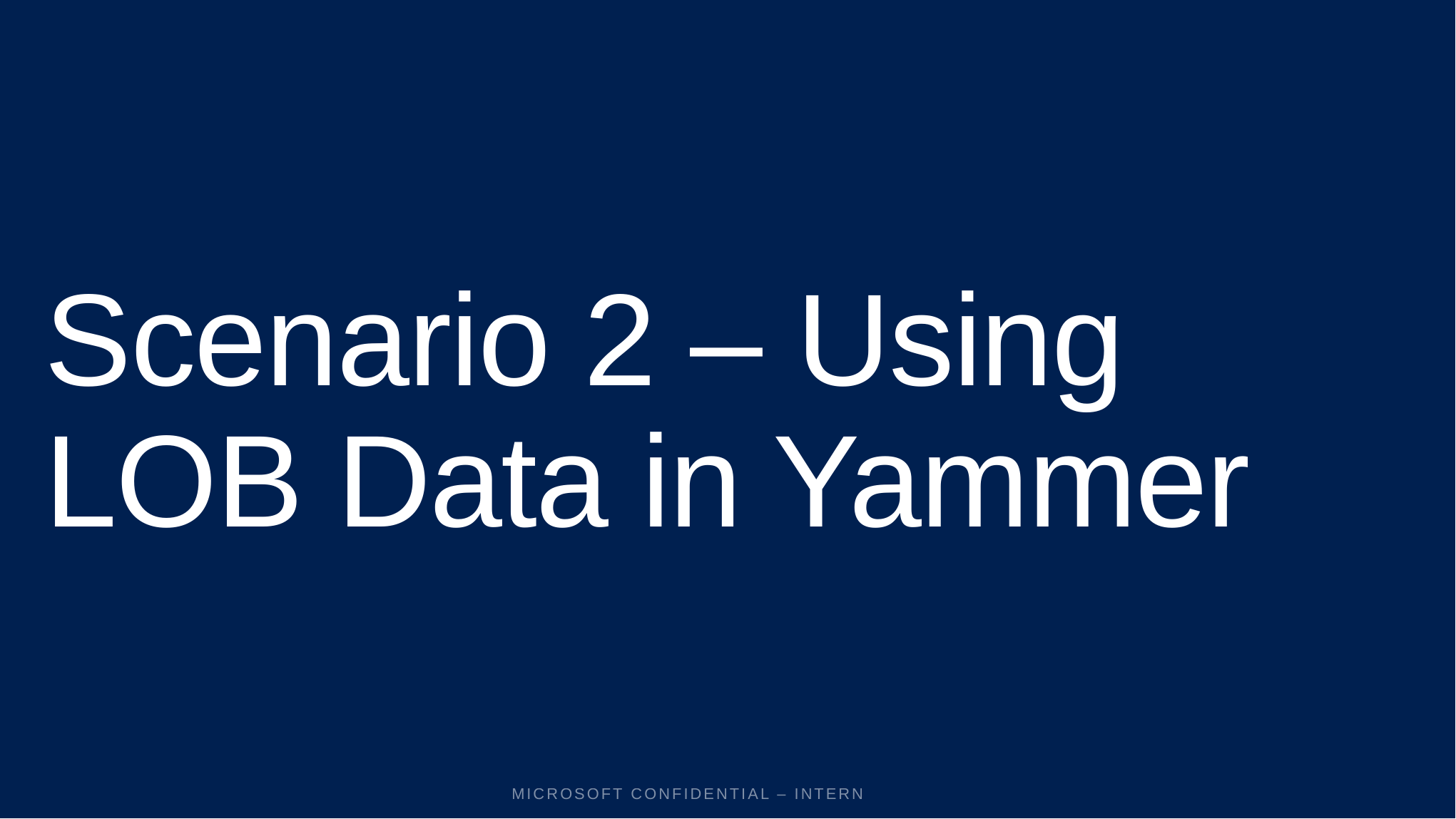

# Scenario 2 – Using LOB Data in Yammer